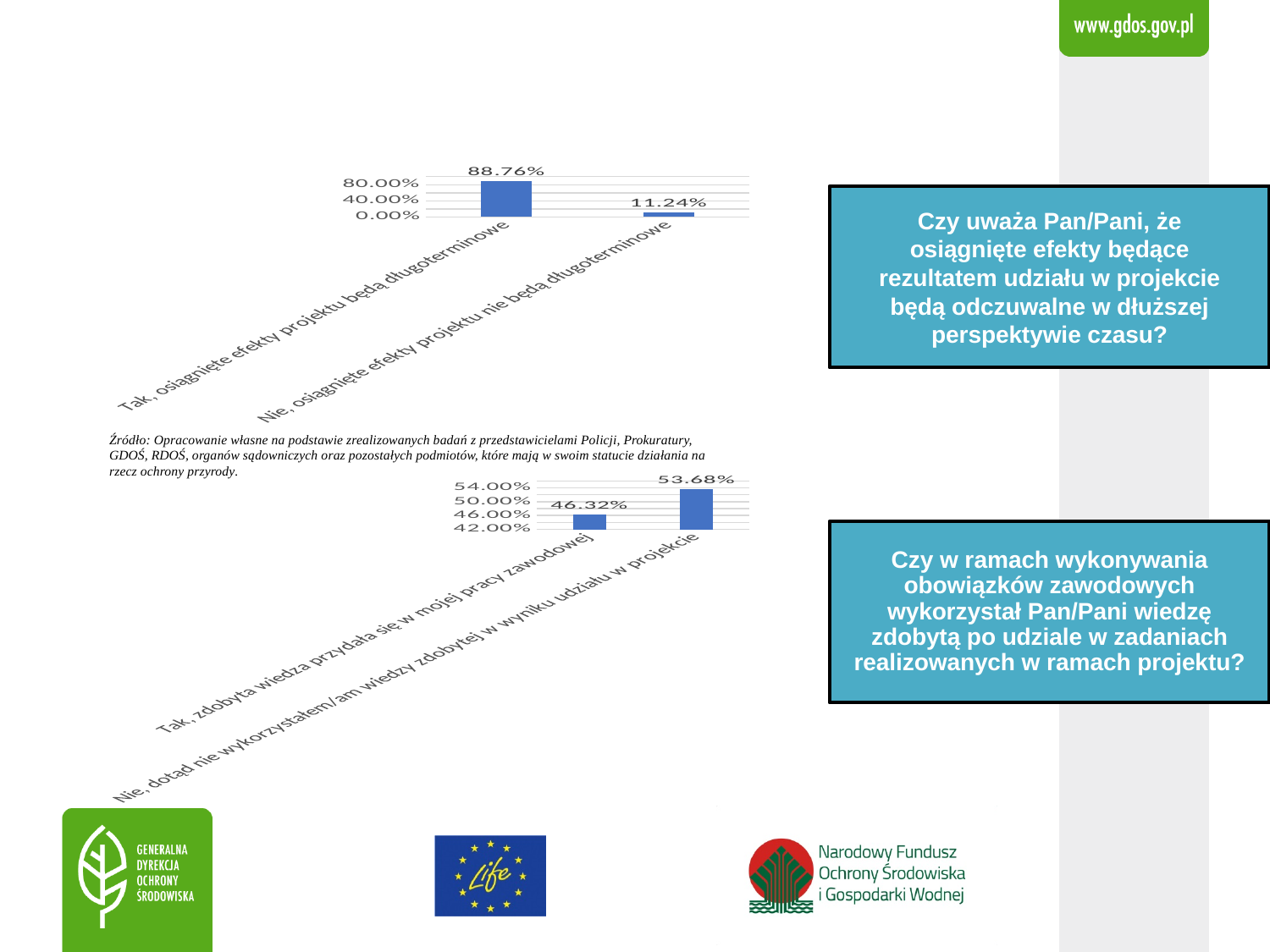

### Chart

| Category | Seria 1 |
|---|---|
| Tak, osiągnięte efekty projektu będą długoterminowe | 0.8875968992248062 |
| Nie, osiągnięte efekty projektu nie będą długoterminowe | 0.1124031007751938 |
# Czy uważa Pan/Pani, że osiągnięte efekty będące rezultatem udziału w projekcie będą odczuwalne w dłuższej perspektywie czasu?
Źródło: Opracowanie własne na podstawie zrealizowanych badań z przedstawicielami Policji, Prokuratury, GDOŚ, RDOŚ, organów sądowniczych oraz pozostałych podmiotów, które mają w swoim statucie działania na rzecz ochrony przyrody.

### Chart

| Category | Seria 1 |
|---|---|
| Tak, zdobyta wiedza przydała się w mojej pracy zawodowej | 0.4632352941176471 |
| Nie, dotąd nie wykorzystałem/am wiedzy zdobytej w wyniku udziału w projekcie | 0.5367647058823529 |
Czy w ramach wykonywania obowiązków zawodowych wykorzystał Pan/Pani wiedzę zdobytą po udziale w zadaniach realizowanych w ramach projektu?